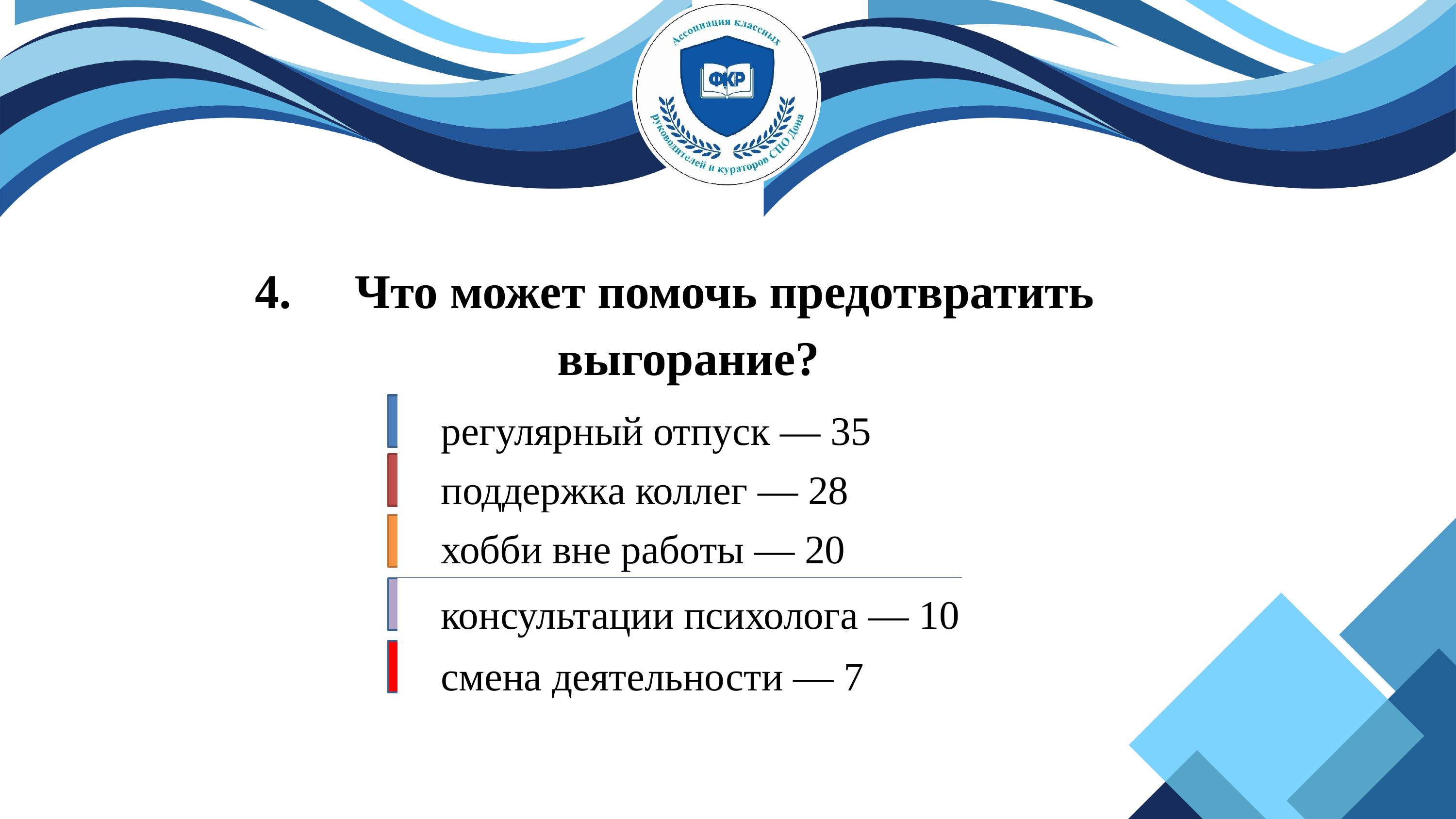

4.	Что может помочь предотвратить выгорание?
регулярный отпуск — 35

поддержка коллег — 28

хобби вне работы — 20

консультации психолога — 10

смена деятельности — 7